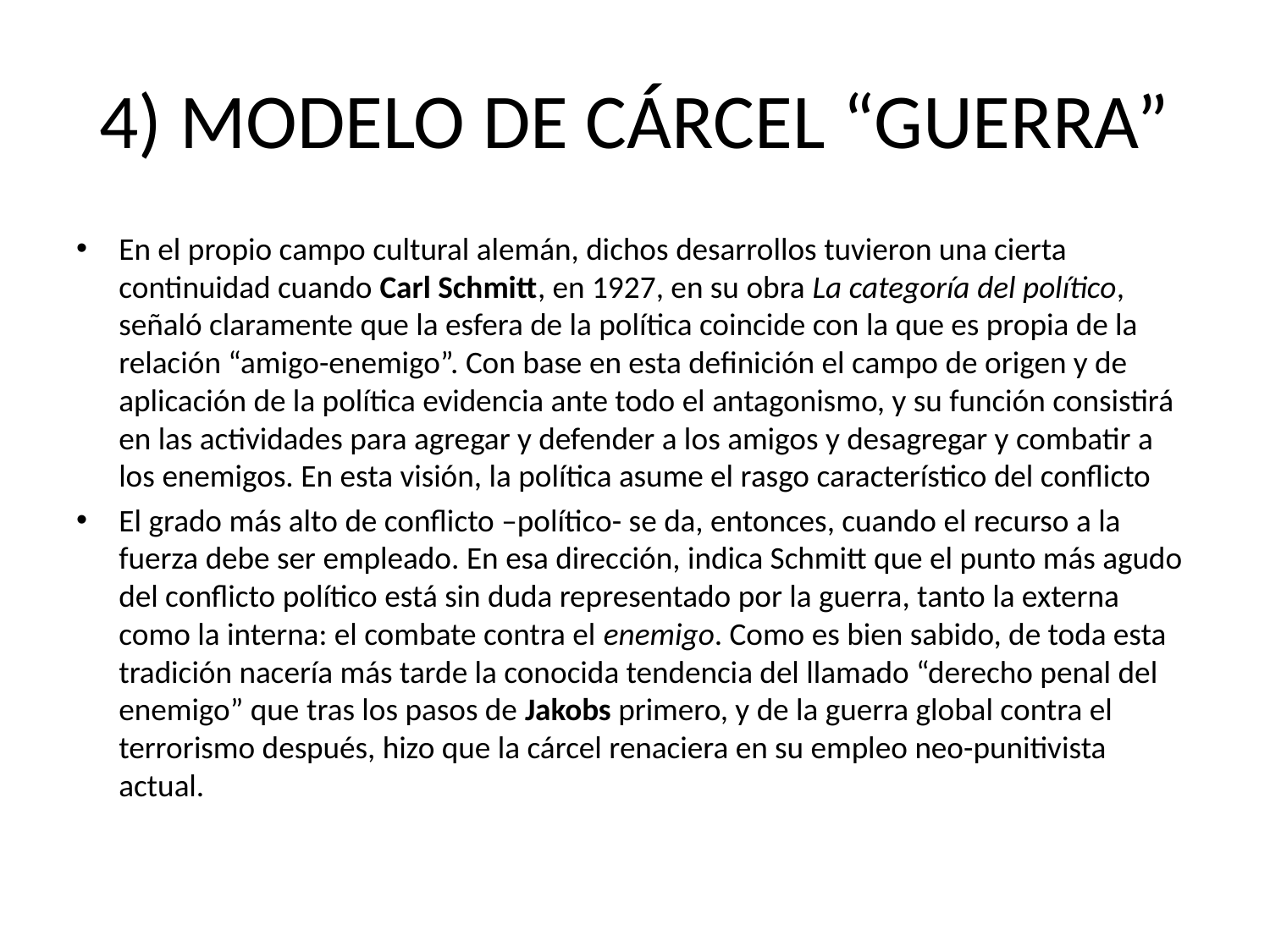

# 4) MODELO DE CÁRCEL “GUERRA”
En el propio campo cultural alemán, dichos desarrollos tuvieron una cierta continuidad cuando Carl Schmitt, en 1927, en su obra La categoría del político, señaló claramente que la esfera de la política coincide con la que es propia de la relación “amigo-enemigo”. Con base en esta definición el campo de origen y de aplicación de la política evidencia ante todo el antagonismo, y su función consistirá en las actividades para agregar y defender a los amigos y desagregar y combatir a los enemigos. En esta visión, la política asume el rasgo característico del conflicto
El grado más alto de conflicto –político- se da, entonces, cuando el recurso a la fuerza debe ser empleado. En esa dirección, indica Schmitt que el punto más agudo del conflicto político está sin duda representado por la guerra, tanto la externa como la interna: el combate contra el enemigo. Como es bien sabido, de toda esta tradición nacería más tarde la conocida tendencia del llamado “derecho penal del enemigo” que tras los pasos de Jakobs primero, y de la guerra global contra el terrorismo después, hizo que la cárcel renaciera en su empleo neo-punitivista actual.